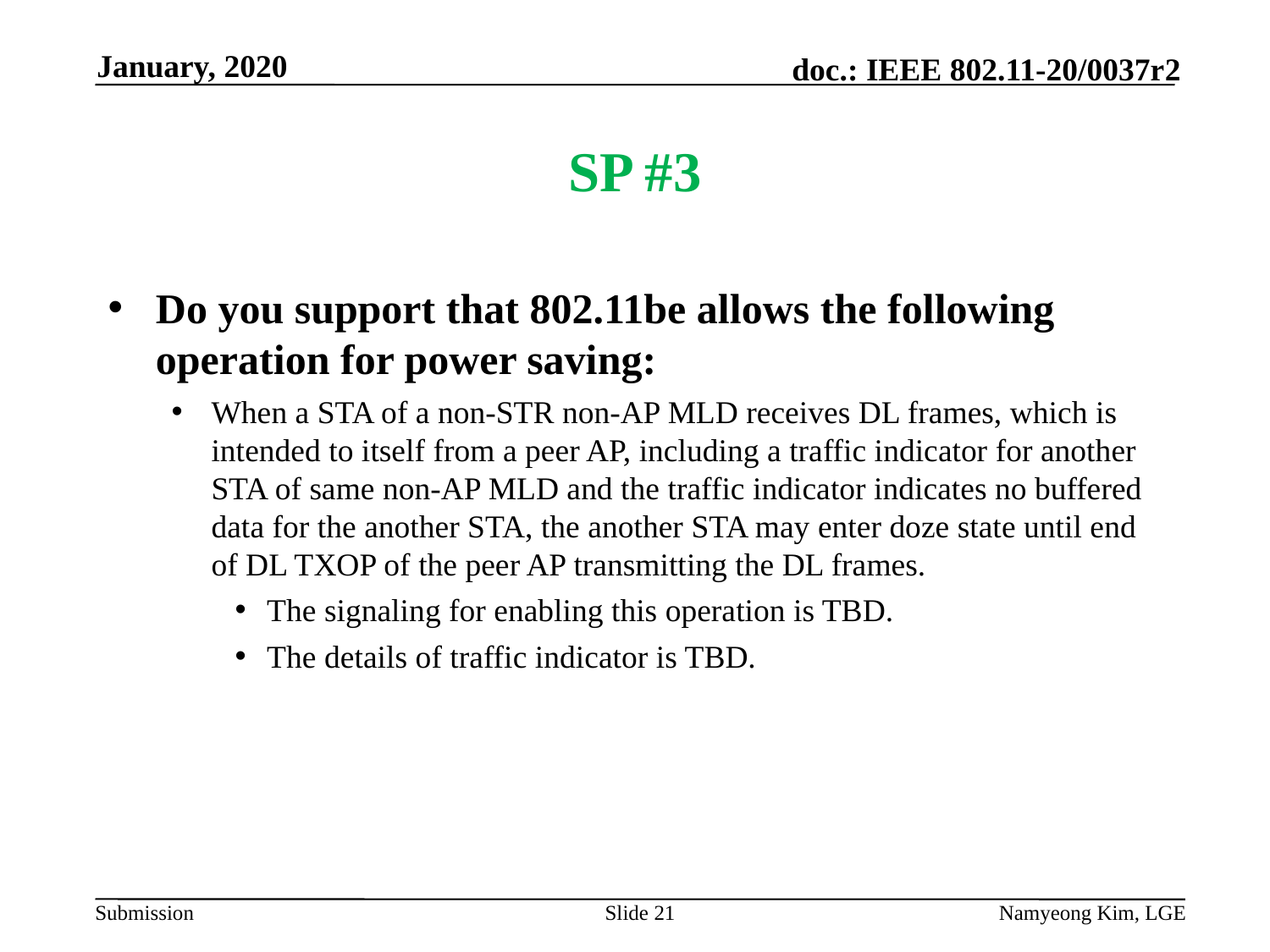

January, 2020
# SP #3
Do you support that 802.11be allows the following operation for power saving:
When a STA of a non-STR non-AP MLD receives DL frames, which is   intended to itself from a peer AP, including a traffic indicator for another STA of same non-AP MLD and the traffic indicator indicates no buffered data for the another STA, the another STA may enter doze state until end of DL TXOP of the peer AP transmitting the DL frames.
The signaling for enabling this operation is TBD.
The details of traffic indicator is TBD.

Slide 21
Namyeong Kim, LGE